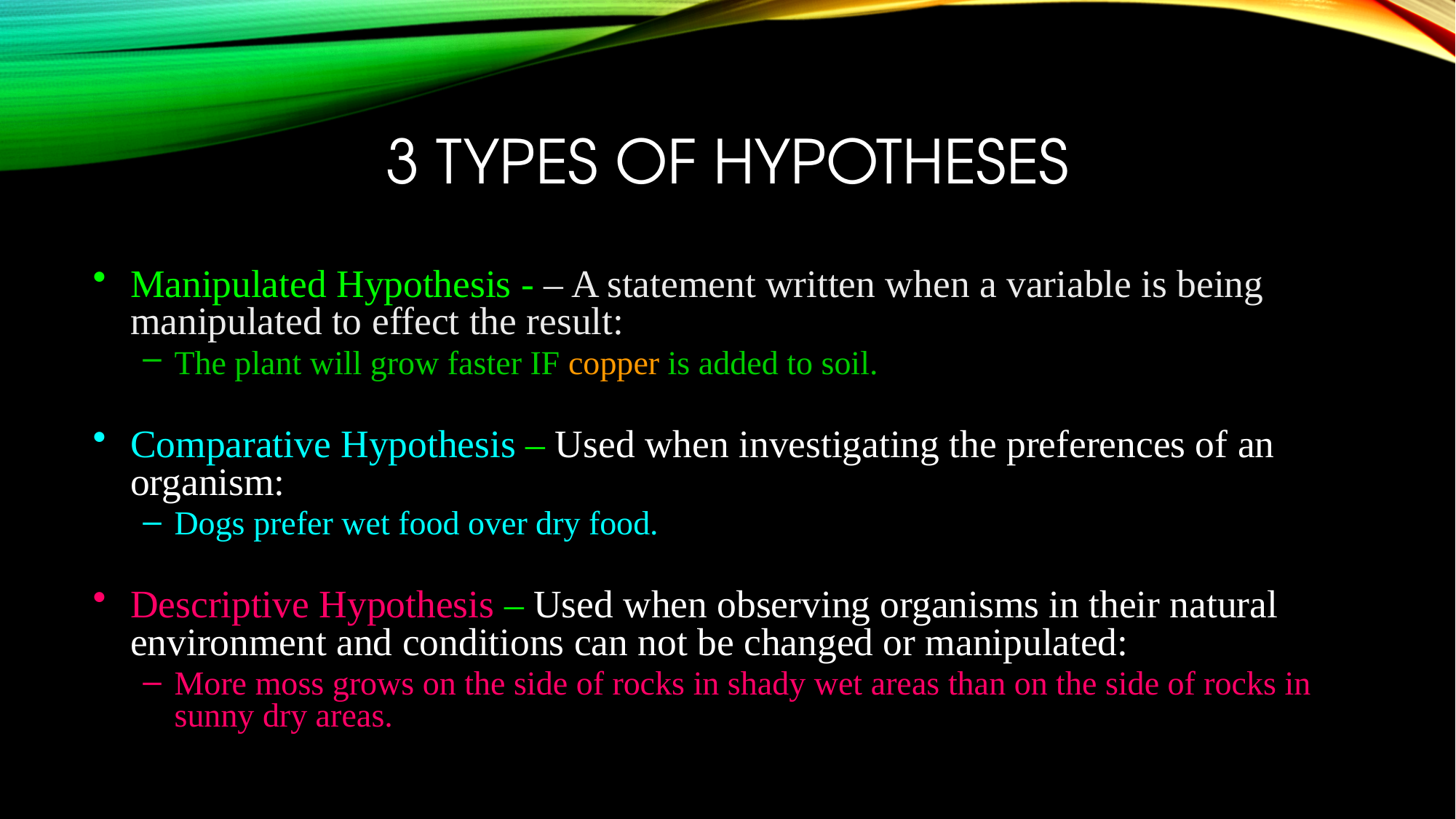

# 3 Types of hypotheses
Manipulated Hypothesis - – A statement written when a variable is being manipulated to effect the result:
The plant will grow faster IF copper is added to soil.

Comparative Hypothesis – Used when investigating the preferences of an organism:
Dogs prefer wet food over dry food.

Descriptive Hypothesis – Used when observing organisms in their natural environment and conditions can not be changed or manipulated:
More moss grows on the side of rocks in shady wet areas than on the side of rocks in sunny dry areas.